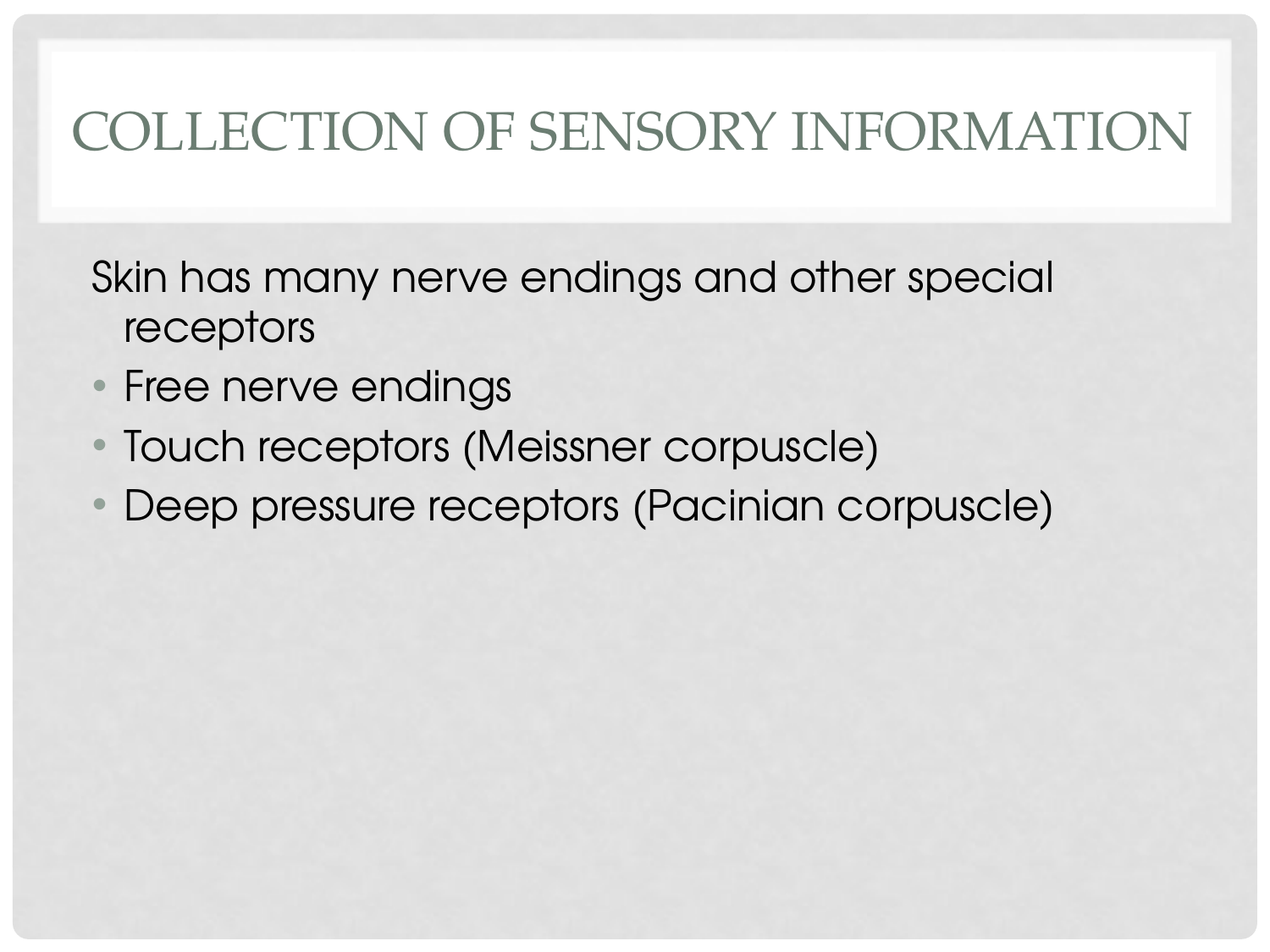

# Collection of sensory information
Skin has many nerve endings and other special receptors
Free nerve endings
Touch receptors (Meissner corpuscle)
Deep pressure receptors (Pacinian corpuscle)